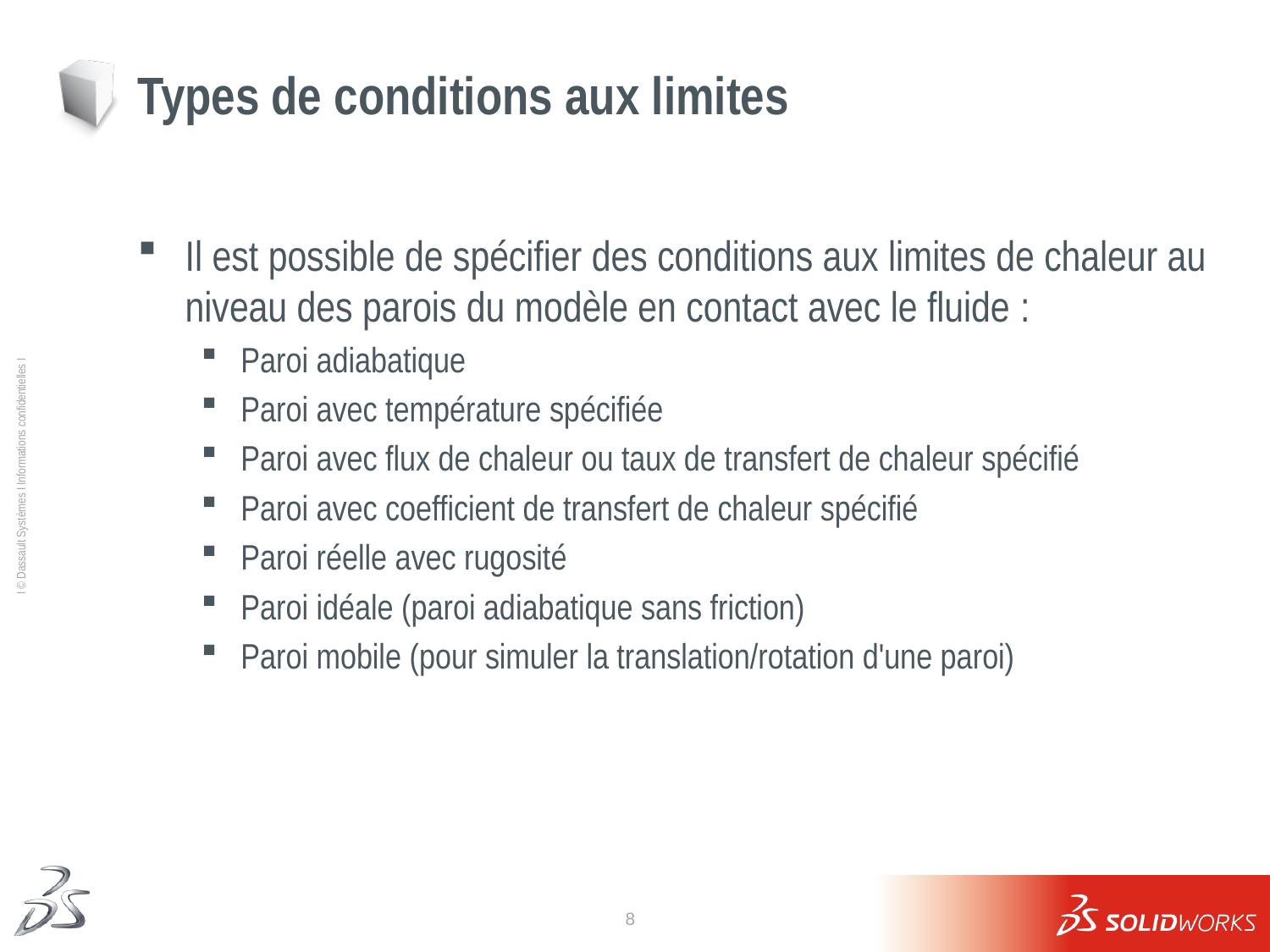

# Types de conditions aux limites
Il est possible de spécifier des conditions aux limites de chaleur au niveau des parois du modèle en contact avec le fluide :
Paroi adiabatique
Paroi avec température spécifiée
Paroi avec flux de chaleur ou taux de transfert de chaleur spécifié
Paroi avec coefficient de transfert de chaleur spécifié
Paroi réelle avec rugosité
Paroi idéale (paroi adiabatique sans friction)
Paroi mobile (pour simuler la translation/rotation d'une paroi)